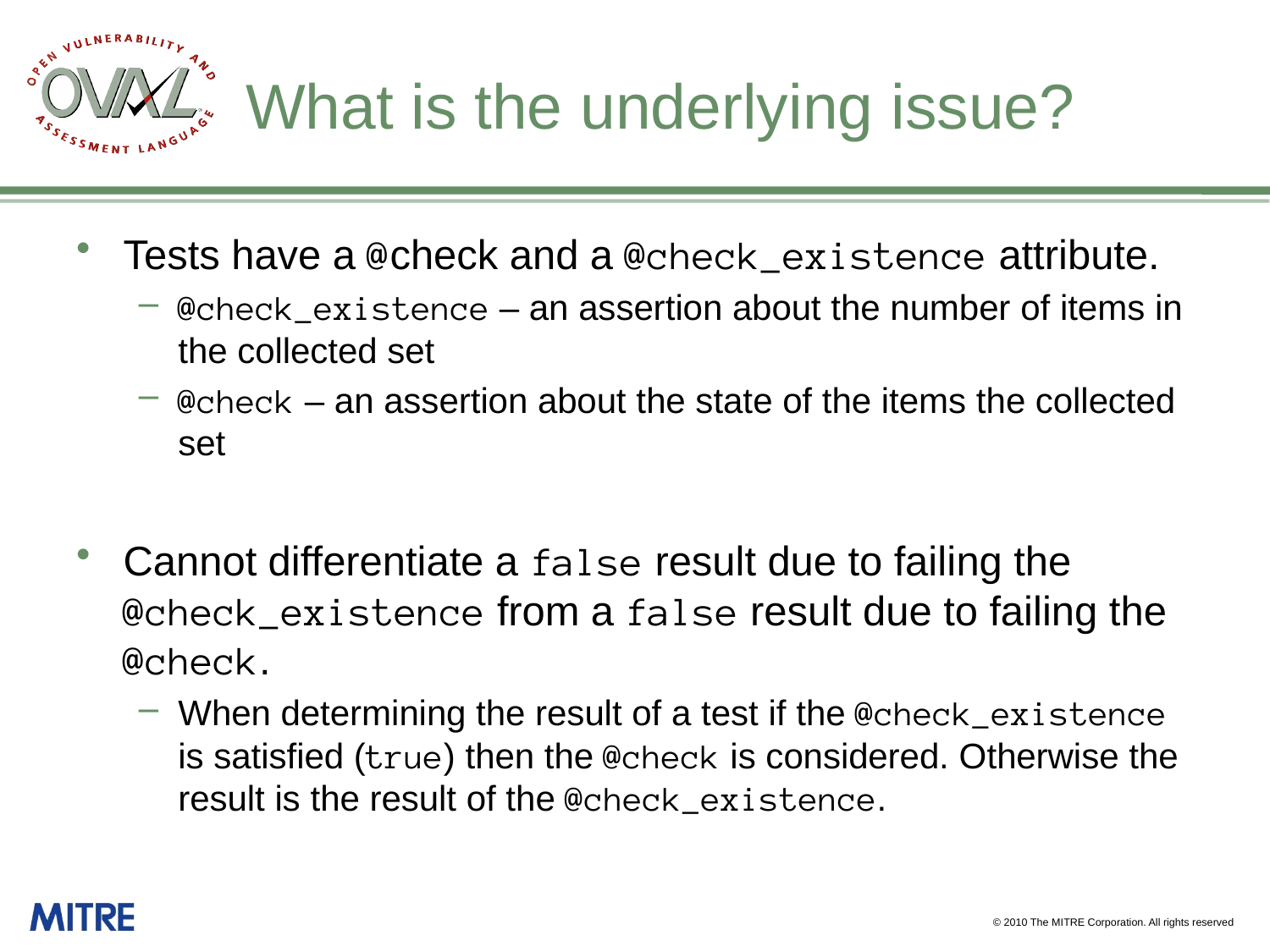

# What is the underlying issue?
Tests have a @check and a @check_existence attribute.
@check_existence – an assertion about the number of items in the collected set
@check – an assertion about the state of the items the collected set

Cannot differentiate a false result due to failing the @check_existence from a false result due to failing the @check.
When determining the result of a test if the @check_existence is satisfied (true) then the @check is considered. Otherwise the result is the result of the @check_existence.